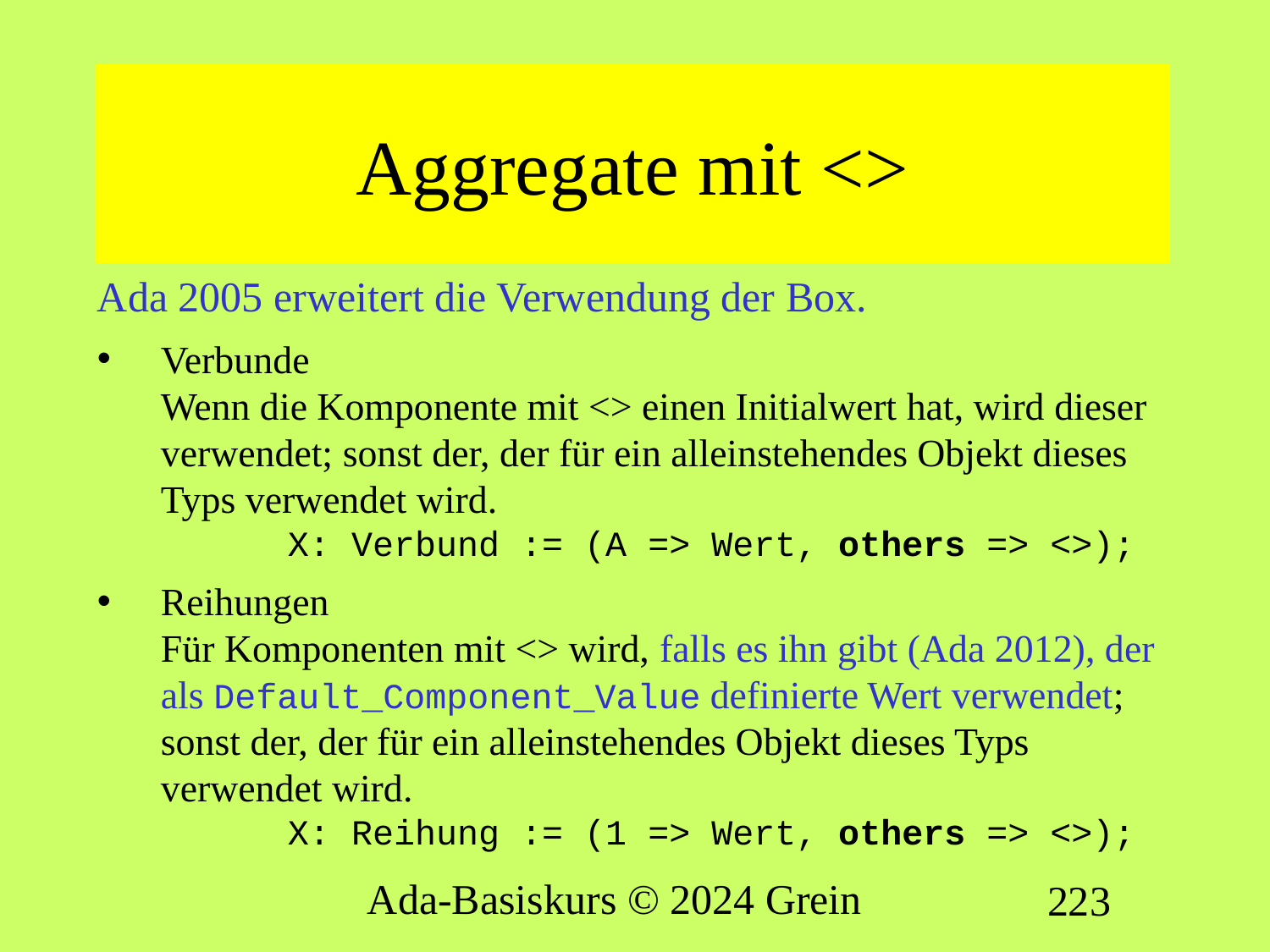

# Aggregate mit <>
Ada 2005 erweitert die Verwendung der Box.
Verbunde
Wenn die Komponente mit <> einen Initialwert hat, wird dieser verwendet; sonst der, der für ein alleinstehendes Objekt dieses Typs verwendet wird.
	X: Verbund := (A => Wert, others => <>);
Reihungen
Für Komponenten mit <> wird, falls es ihn gibt (Ada 2012), der als Default_Component_Value definierte Wert verwendet; sonst der, der für ein alleinstehendes Objekt dieses Typs verwendet wird.
	X: Reihung := (1 => Wert, others => <>);
Ada-Basiskurs © 2024 Grein
223